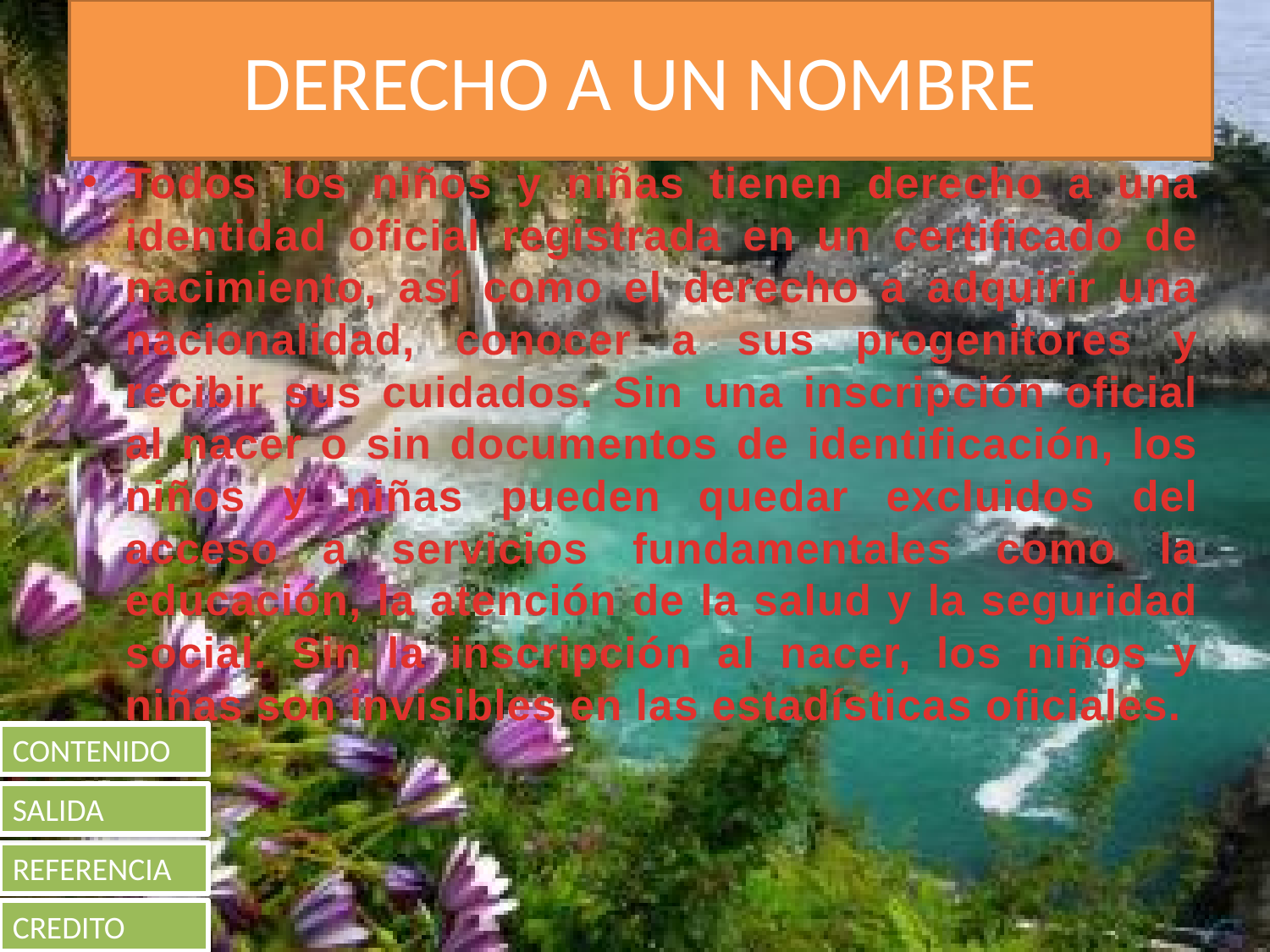

# DERECHO A UN NOMBRE
Todos los niños y niñas tienen derecho a una identidad oficial registrada en un certificado de nacimiento, así como el derecho a adquirir una nacionalidad, conocer a sus progenitores y recibir sus cuidados. Sin una inscripción oficial al nacer o sin documentos de identificación, los niños y niñas pueden quedar excluidos del acceso a servicios fundamentales como la educación, la atención de la salud y la seguridad social. Sin la inscripción al nacer, los niños y niñas son invisibles en las estadísticas oficiales.

CONTENIDO
SALIDA
REFERENCIA
CREDITO